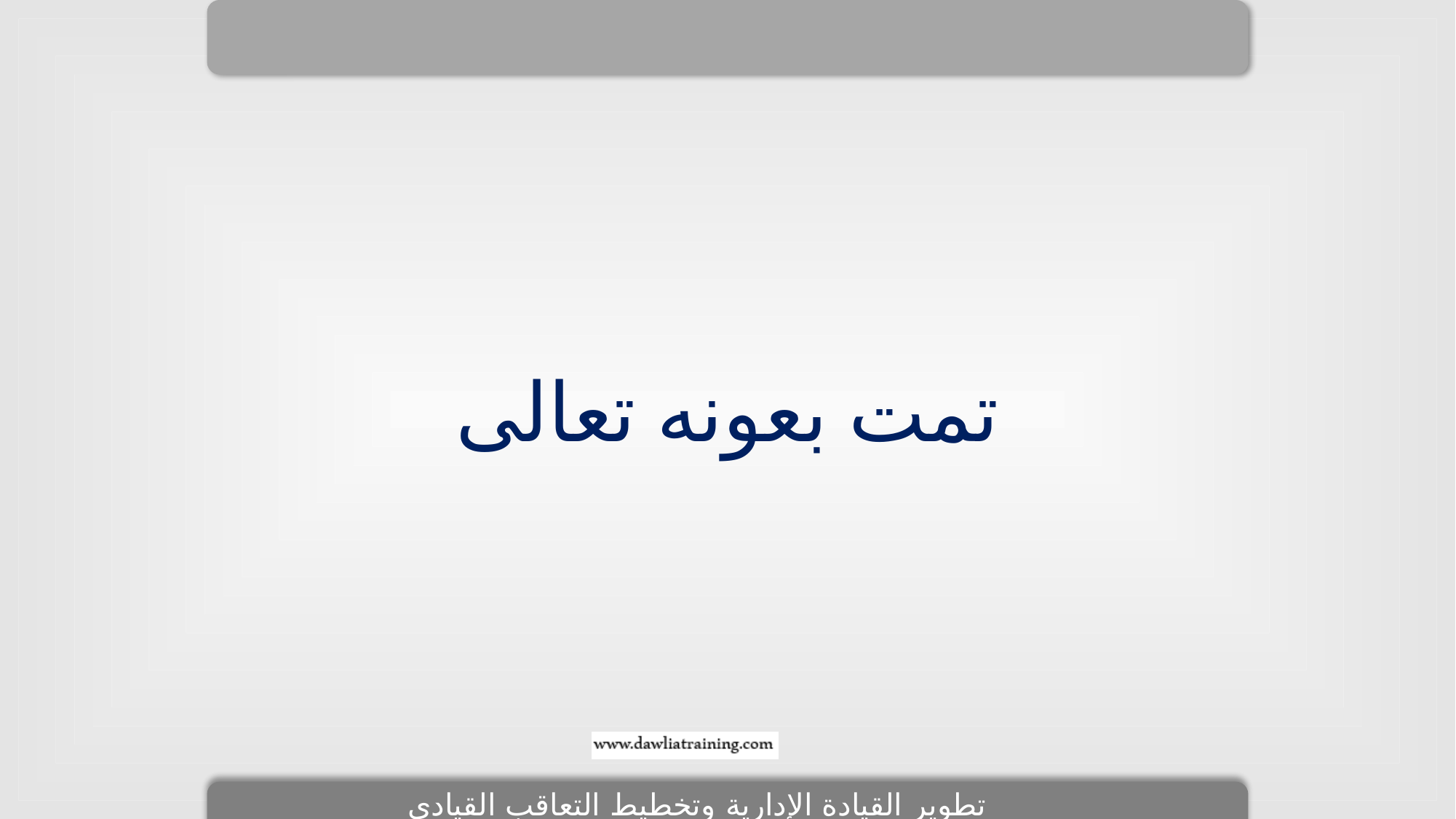

تمت بعونه تعالى

تطوير القيادة الإدارية وتخطيط التعاقب القيادي